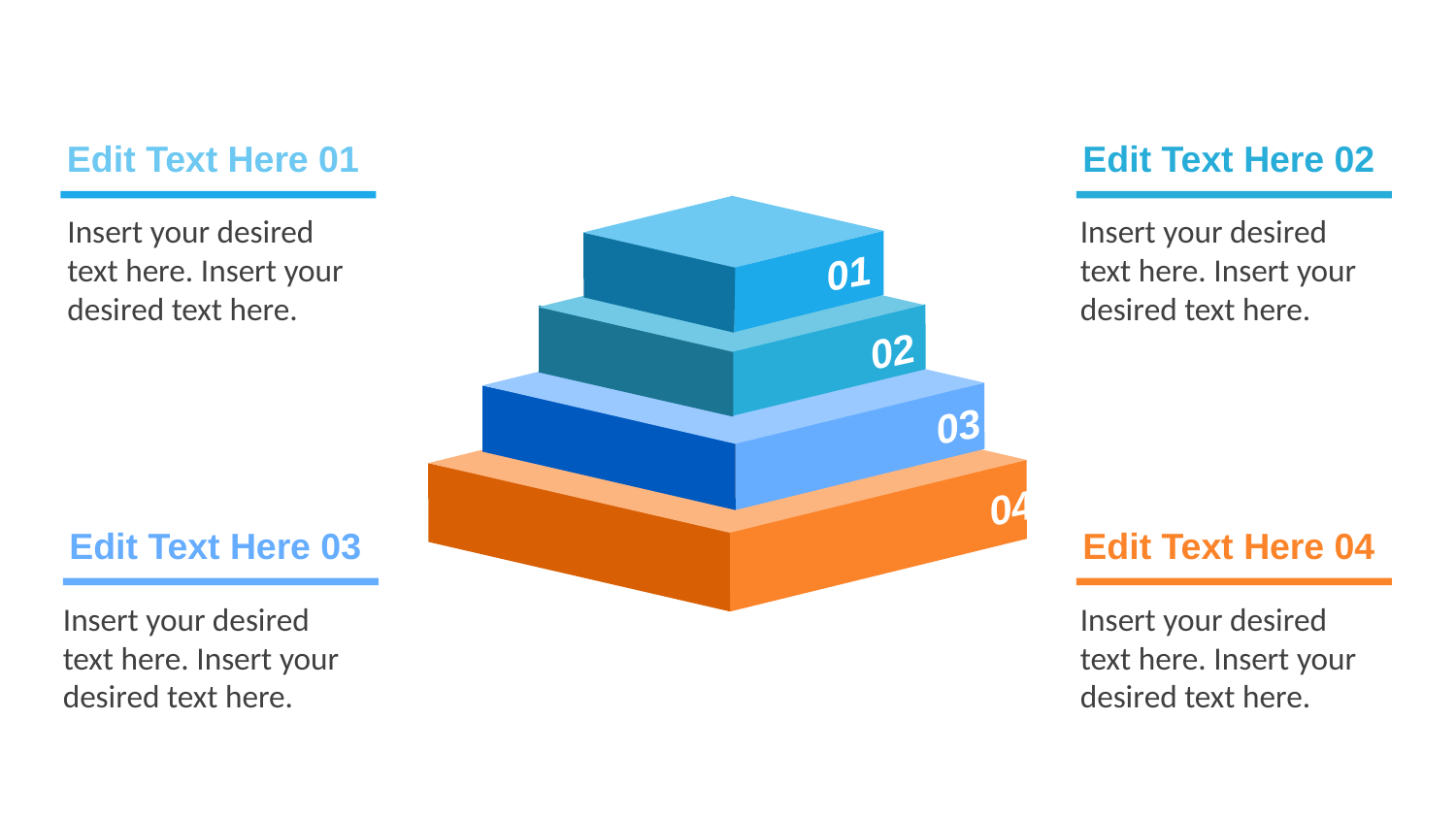

Edit Text Here 01
Edit Text Here 02

Insert your desired text here. Insert your desired text here.
Insert your desired text here. Insert your desired text here.

01

02

03

04
Edit Text Here 03
Edit Text Here 04

Insert your desired text here. Insert your desired text here.
Insert your desired text here. Insert your desired text here.